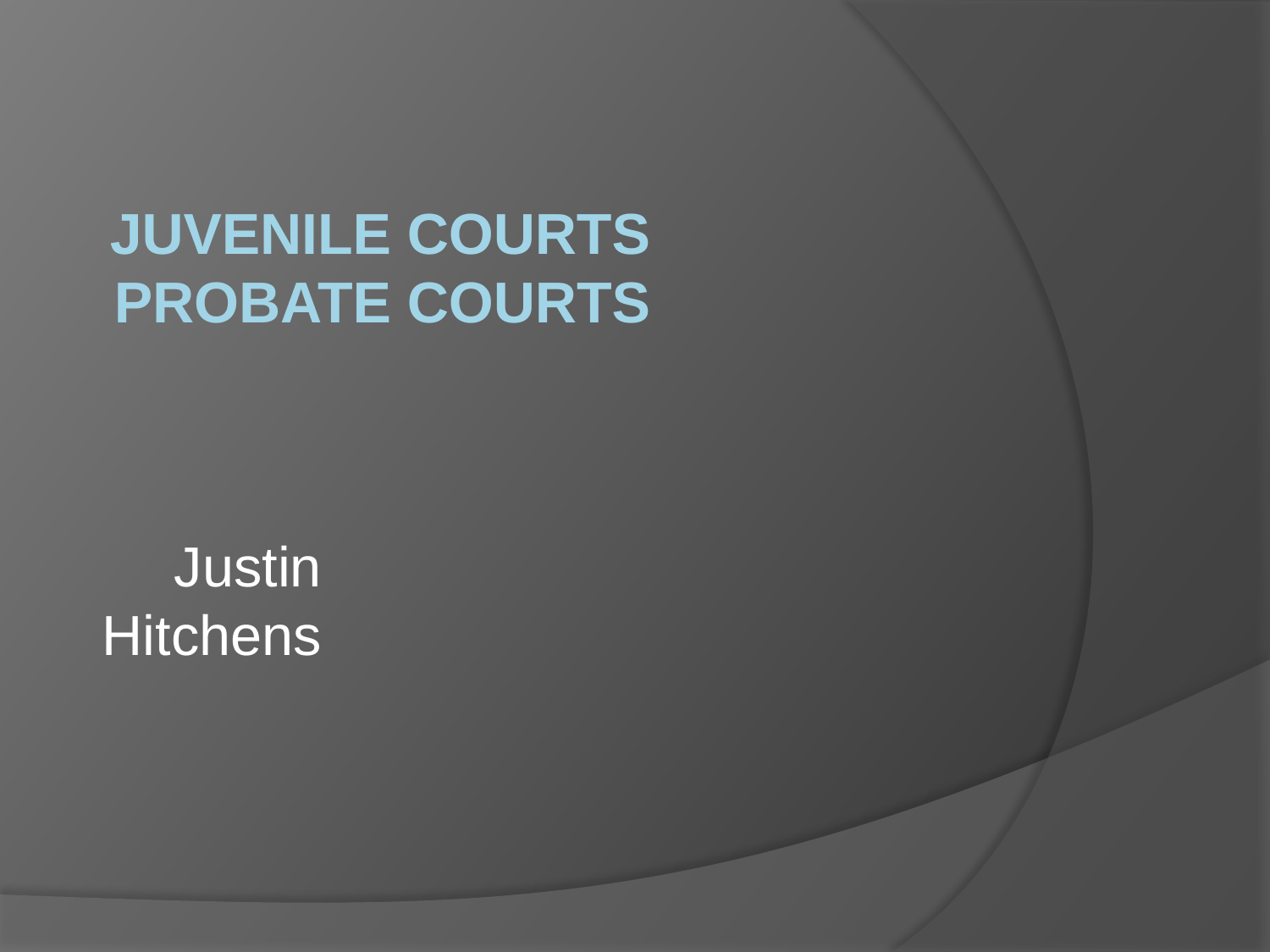

# Juvenile Courts Probate Courts
Justin Hitchens